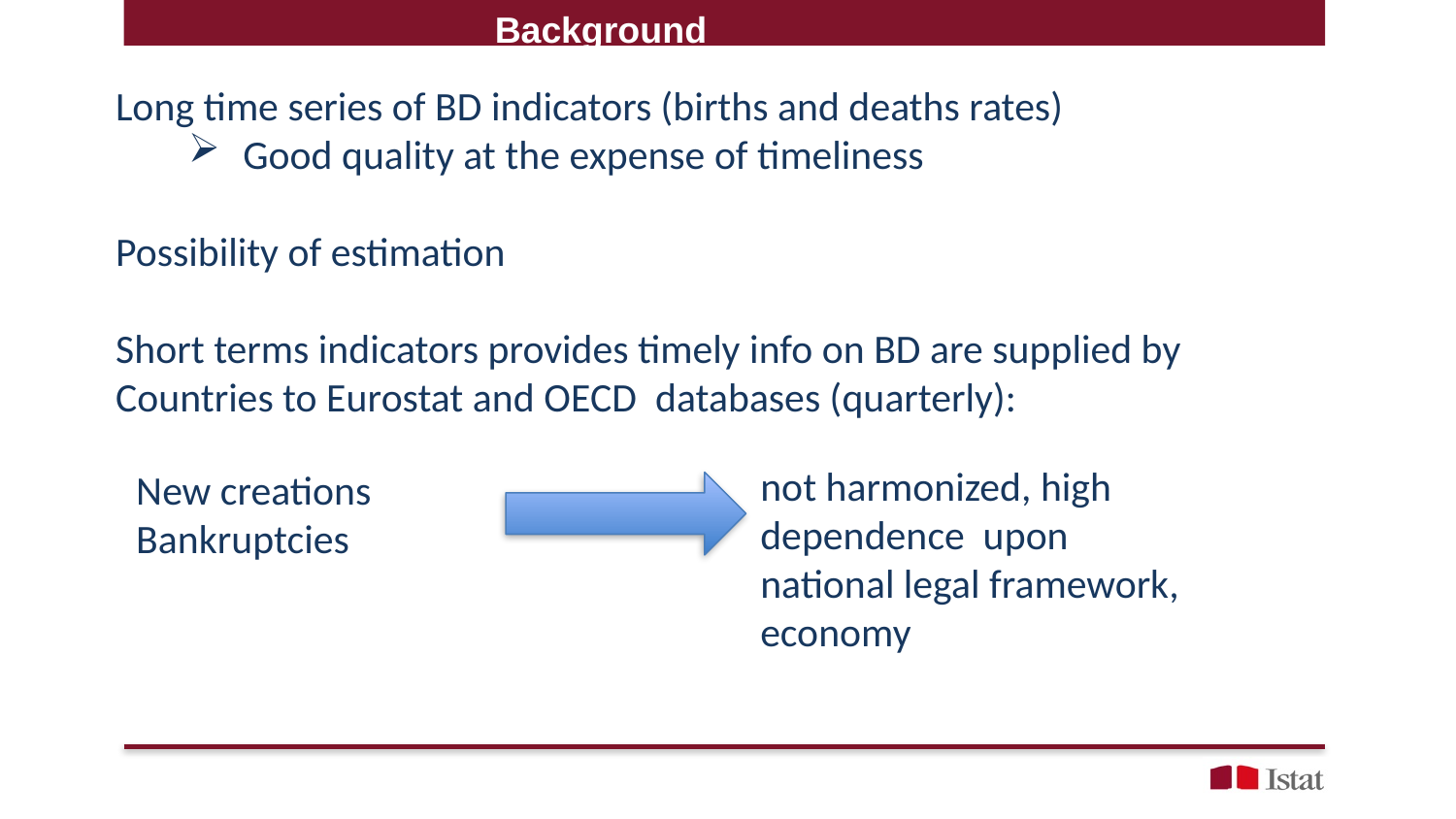

Background
Long time series of BD indicators (births and deaths rates)
Good quality at the expense of timeliness

Possibility of estimation

Short terms indicators provides timely info on BD are supplied by Countries to Eurostat and OECD  databases (quarterly):
not harmonized, high dependence  upon national legal framework, economy
New creations Bankruptcies